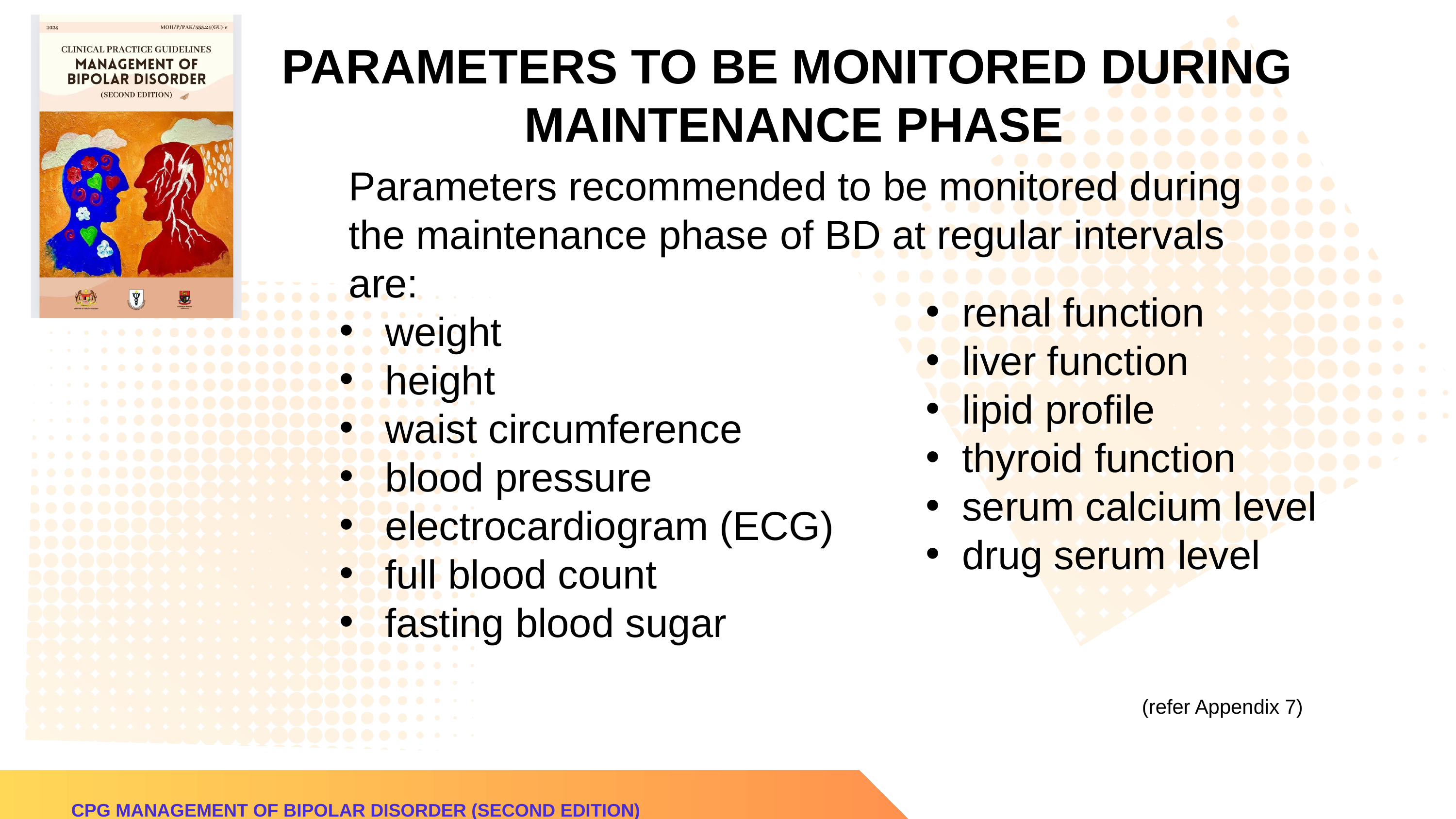

PARAMETERS TO BE MONITORED DURING
MAINTENANCE PHASE

Parameters recommended to be monitored during the maintenance phase of BD at regular intervals are:
weight
height
waist circumference
blood pressure
electrocardiogram (ECG)
full blood count
fasting blood sugar

 (refer Appendix 7)

renal function
liver function
lipid profile
thyroid function
serum calcium level
drug serum level

CPG MANAGEMENT OF BIPOLAR DISORDER (SECOND EDITION)